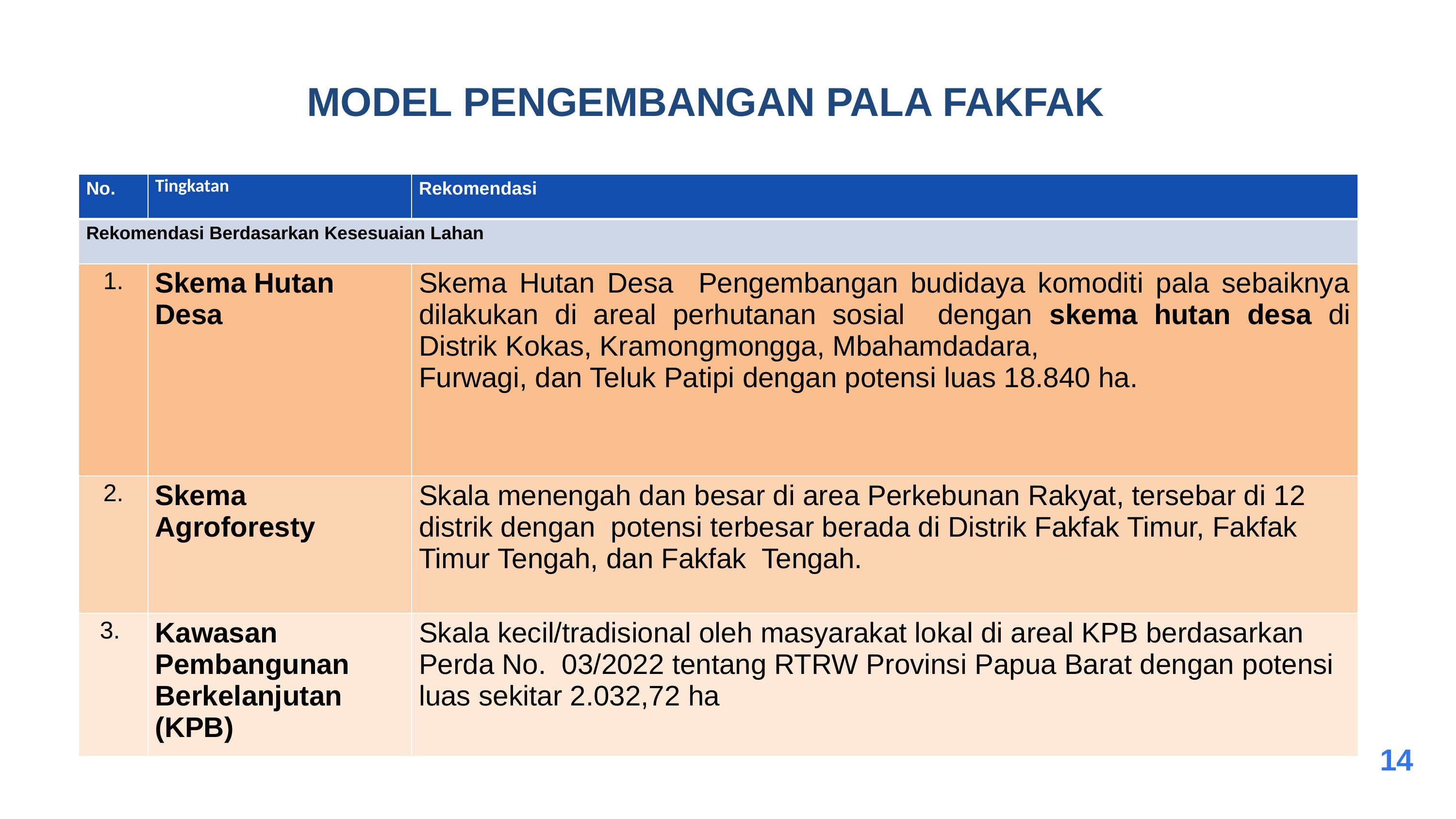

MODEL PENGEMBANGAN PALA FAKFAK
| No. | Tingkatan | Rekomendasi |
| --- | --- | --- |
| Rekomendasi Berdasarkan Kesesuaian Lahan |  |  |
| 1. | Skema Hutan Desa | Skema Hutan Desa Pengembangan budidaya komoditi pala sebaiknya dilakukan di areal perhutanan sosial dengan skema hutan desa di Distrik Kokas, Kramongmongga, Mbahamdadara, Furwagi, dan Teluk Patipi dengan potensi luas 18.840 ha. |
| 2. | Skema Agroforesty | Skala menengah dan besar di area Perkebunan Rakyat, tersebar di 12 distrik dengan potensi terbesar berada di Distrik Fakfak Timur, Fakfak Timur Tengah, dan Fakfak Tengah. |
| 3. | Kawasan Pembangunan Berkelanjutan (KPB) | Skala kecil/tradisional oleh masyarakat lokal di areal KPB berdasarkan Perda No. 03/2022 tentang RTRW Provinsi Papua Barat dengan potensi luas sekitar 2.032,72 ha |
Direktur  Jenderal Percepatan Pembangunan Daerah Tertinggal
Kementerian Desa, PDT dan Transmigrasi

Hotel The Trans Resort Bali
# THANK YOU
14